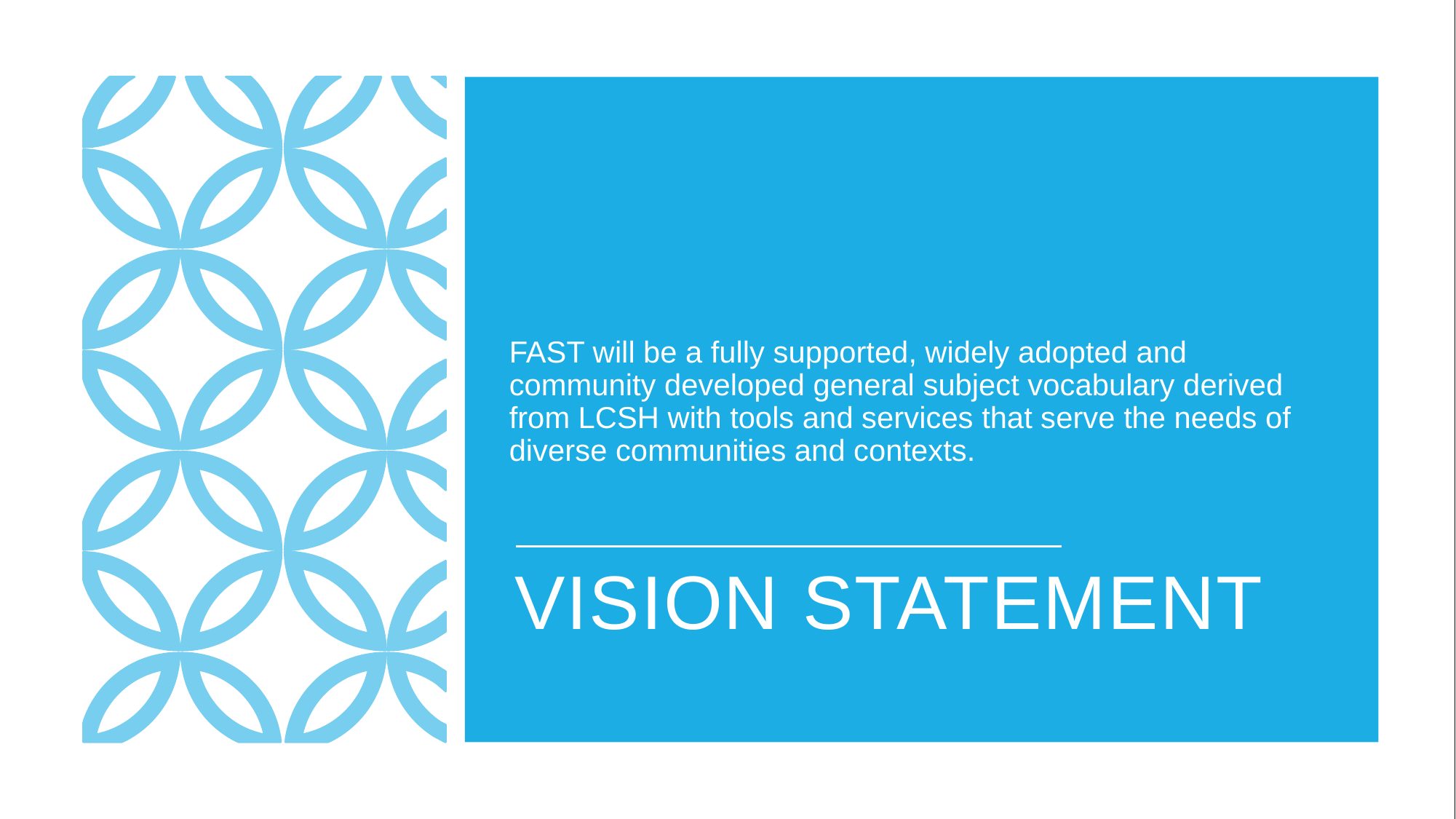

FAST will be a fully supported, widely adopted and community developed general subject vocabulary derived from LCSH with tools and services that serve the needs of diverse communities and contexts.

# Vision Statement
7